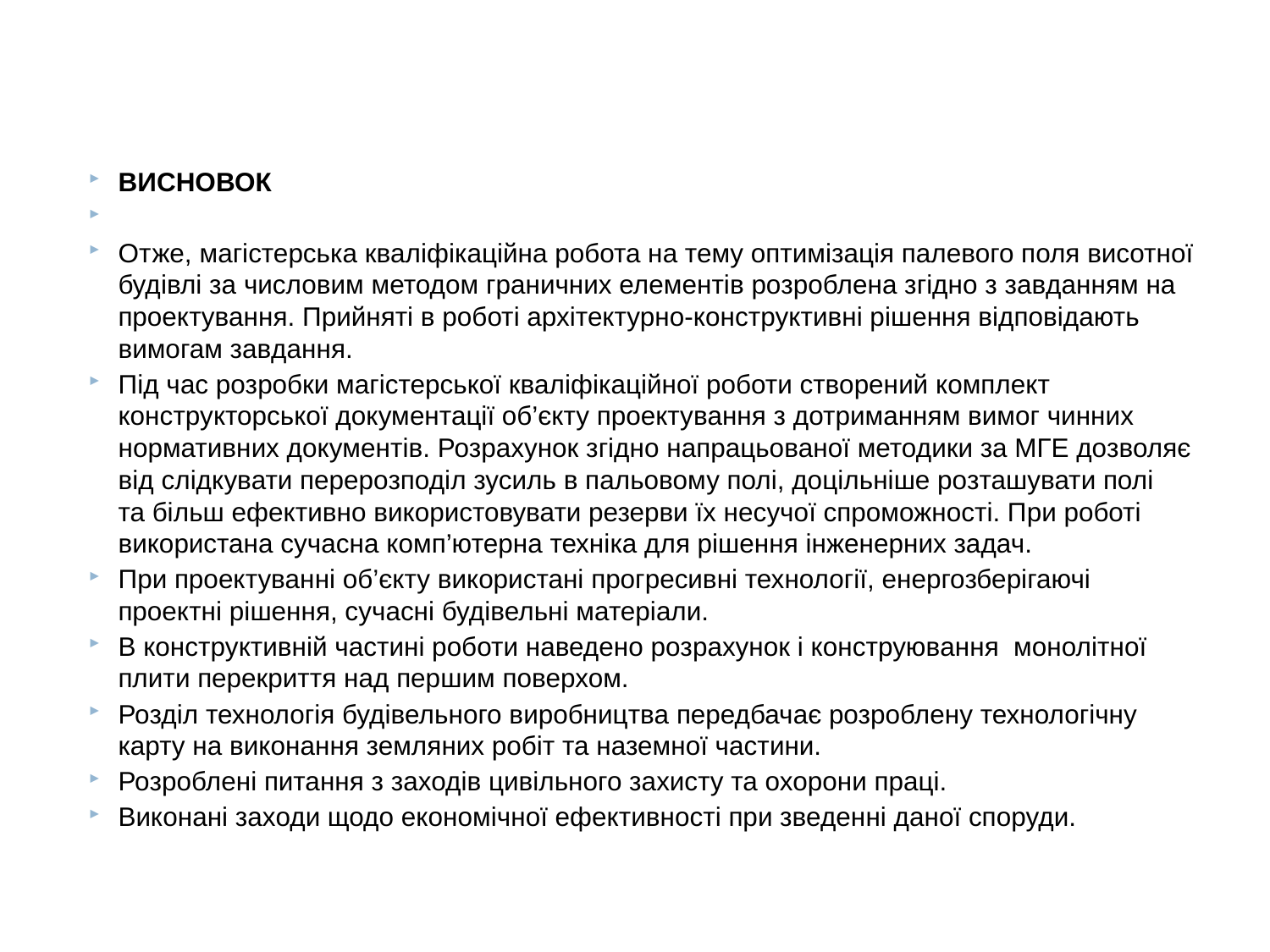

ВИСНОВОК

Отже, магістерська кваліфікаційна робота на тему оптимізація палевого поля висотної будівлі за числовим методом граничних елементів розроблена згідно з завданням на проектування. Прийняті в роботі архітектурно-конструктивні рішення відповідають вимогам завдання.
Під час розробки магістерської кваліфікаційної роботи створений комплект конструкторської документації об’єкту проектування з дотриманням вимог чинних нормативних документів. Розрахунок згідно напрацьованої методики за МГЕ дозволяє від слідкувати перерозподіл зусиль в пальовому полі, доцільніше розташувати полі  та більш ефективно використовувати резерви їх несучої спроможності. При роботі використана сучасна комп’ютерна техніка для рішення інженерних задач.
При проектуванні об’єкту використані прогресивні технології, енергозберігаючі проектні рішення, сучасні будівельні матеріали.
В конструктивній частині роботи наведено розрахунок і конструювання  монолітної плити перекриття над першим поверхом.
Розділ технологія будівельного виробництва передбачає розроблену технологічну карту на виконання земляних робіт та наземної частини.
Розроблені питання з заходів цивільного захисту та охорони праці.
Виконані заходи щодо економічної ефективності при зведенні даної споруди.